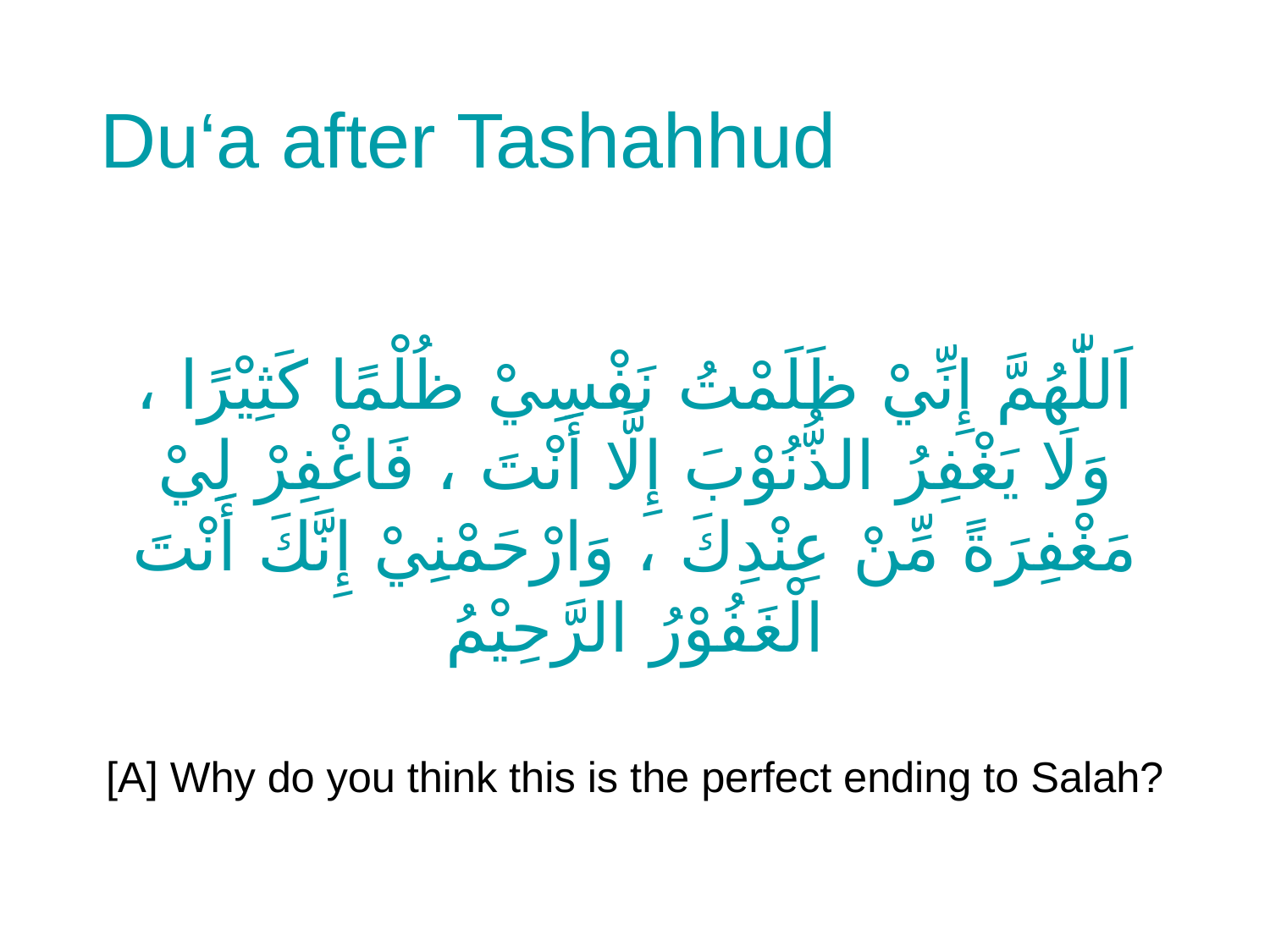

# Du‘a after Tashahhud

اَللّٰهُمَّ إِنِّيْ ظَلَمْتُ نَفْسِيْ ظُلْمًا كَثِيْرًا ، وَلَا يَغْفِرُ الذُّنُوْبَ إِلَّا أَنْتَ ، فَاغْفِرْ لِيْ مَغْفِرَةً مِّنْ عِنْدِكَ ، وَارْحَمْنِيْ إِنَّكَ أَنْتَ الْغَفُوْرُ الرَّحِيْمُ

[A] Why do you think this is the perfect ending to Salah?